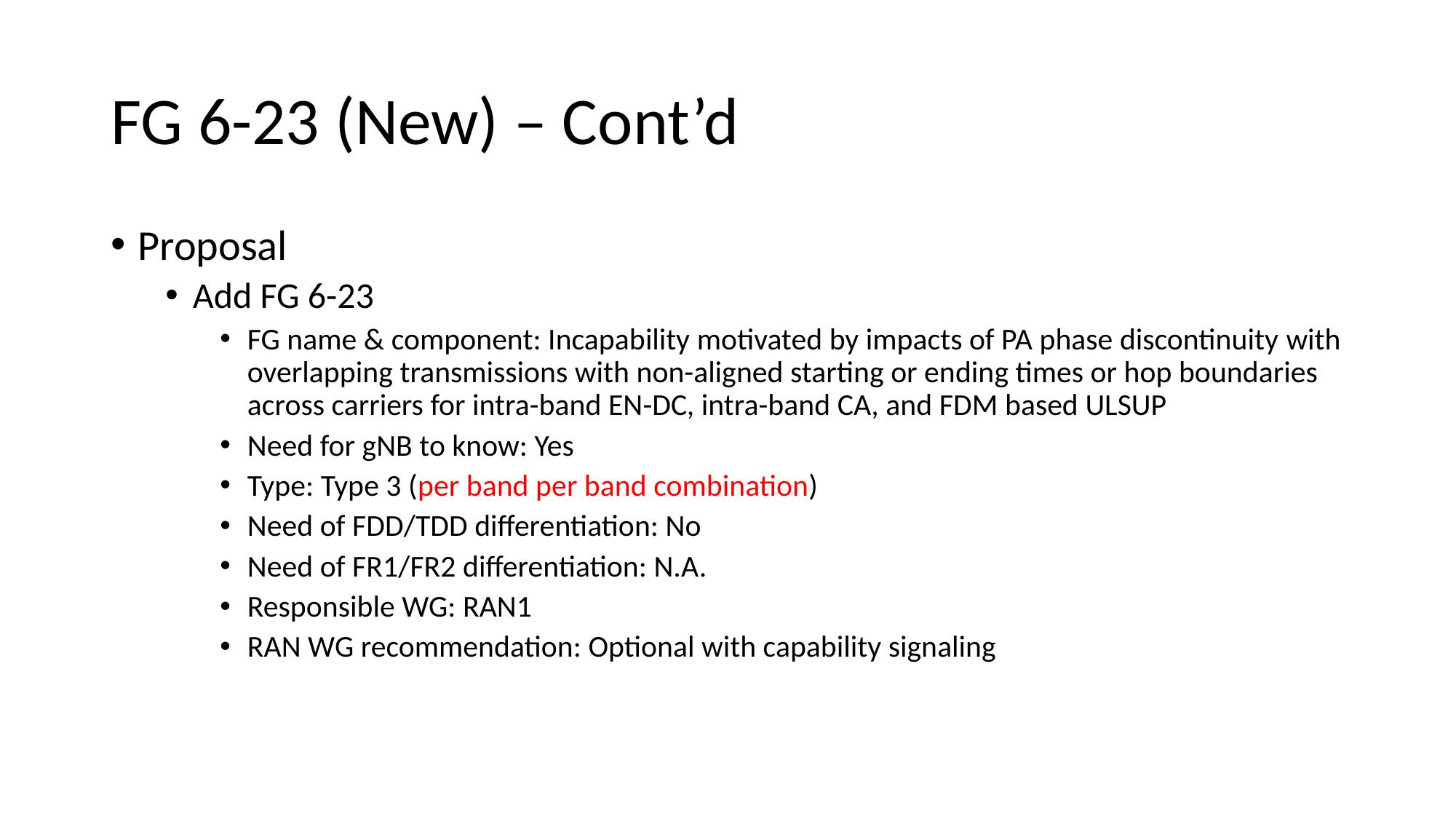

# FG 6-23 (New) – Cont’d
Proposal
Add FG 6-23
FG name & component: Incapability motivated by impacts of PA phase discontinuity with overlapping transmissions with non-aligned starting or ending times or hop boundaries across carriers for intra-band EN-DC, intra-band CA, and FDM based ULSUP
Need for gNB to know: Yes
Type: Type 3 (per band per band combination)
Need of FDD/TDD differentiation: No
Need of FR1/FR2 differentiation: N.A.
Responsible WG: RAN1
RAN WG recommendation: Optional with capability signaling